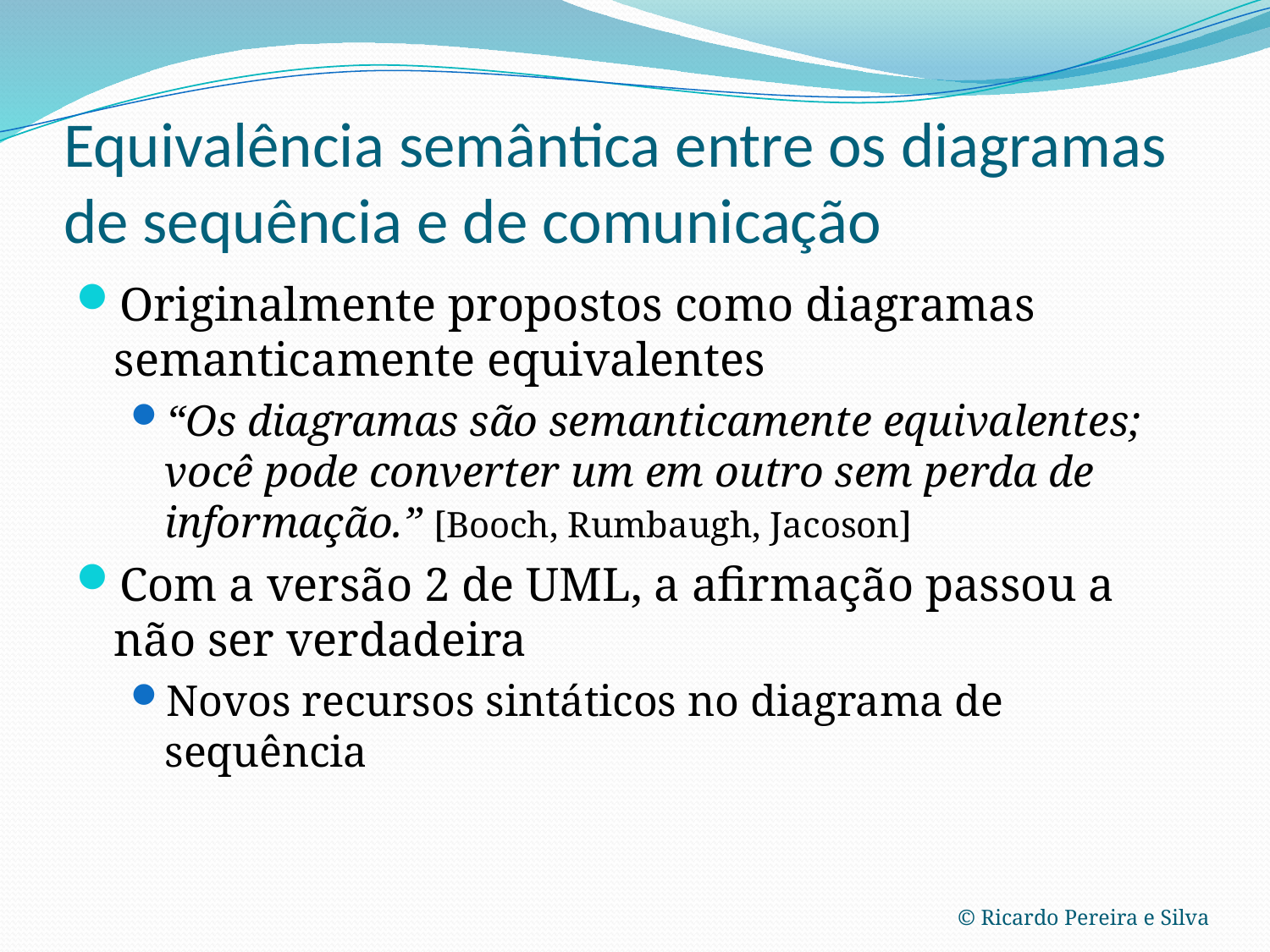

# Equivalência semântica entre os diagramas de sequência e de comunicação
Originalmente propostos como diagramas semanticamente equivalentes
“Os diagramas são semanticamente equivalentes; você pode converter um em outro sem perda de informação.” [Booch, Rumbaugh, Jacoson]
Com a versão 2 de UML, a afirmação passou a não ser verdadeira
Novos recursos sintáticos no diagrama de sequência
© Ricardo Pereira e Silva